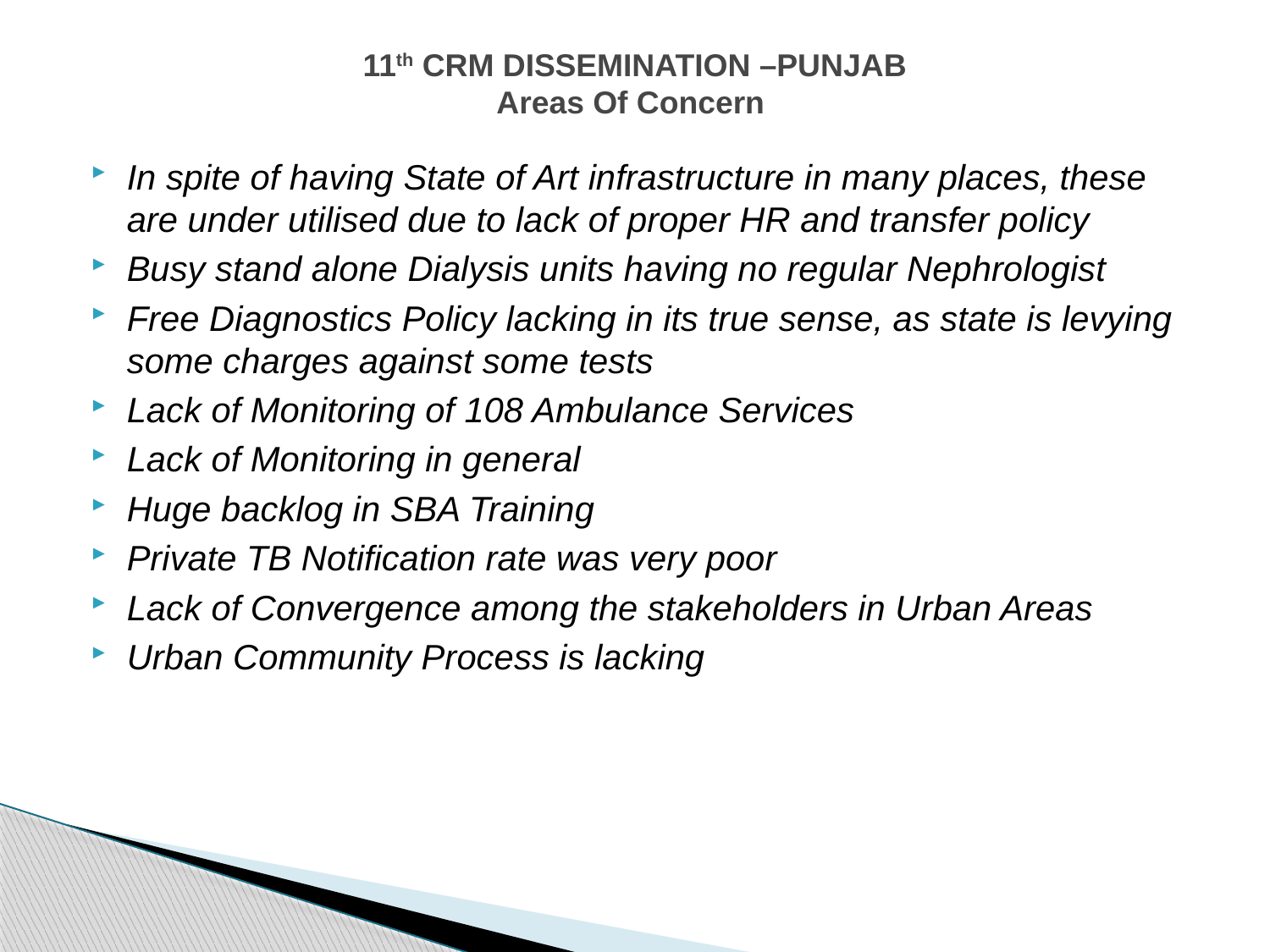

# 11th CRM DISSEMINATION –PUNJAB Areas Of Concern
In spite of having State of Art infrastructure in many places, these are under utilised due to lack of proper HR and transfer policy
Busy stand alone Dialysis units having no regular Nephrologist
Free Diagnostics Policy lacking in its true sense, as state is levying some charges against some tests
Lack of Monitoring of 108 Ambulance Services
Lack of Monitoring in general
Huge backlog in SBA Training
Private TB Notification rate was very poor
Lack of Convergence among the stakeholders in Urban Areas
Urban Community Process is lacking